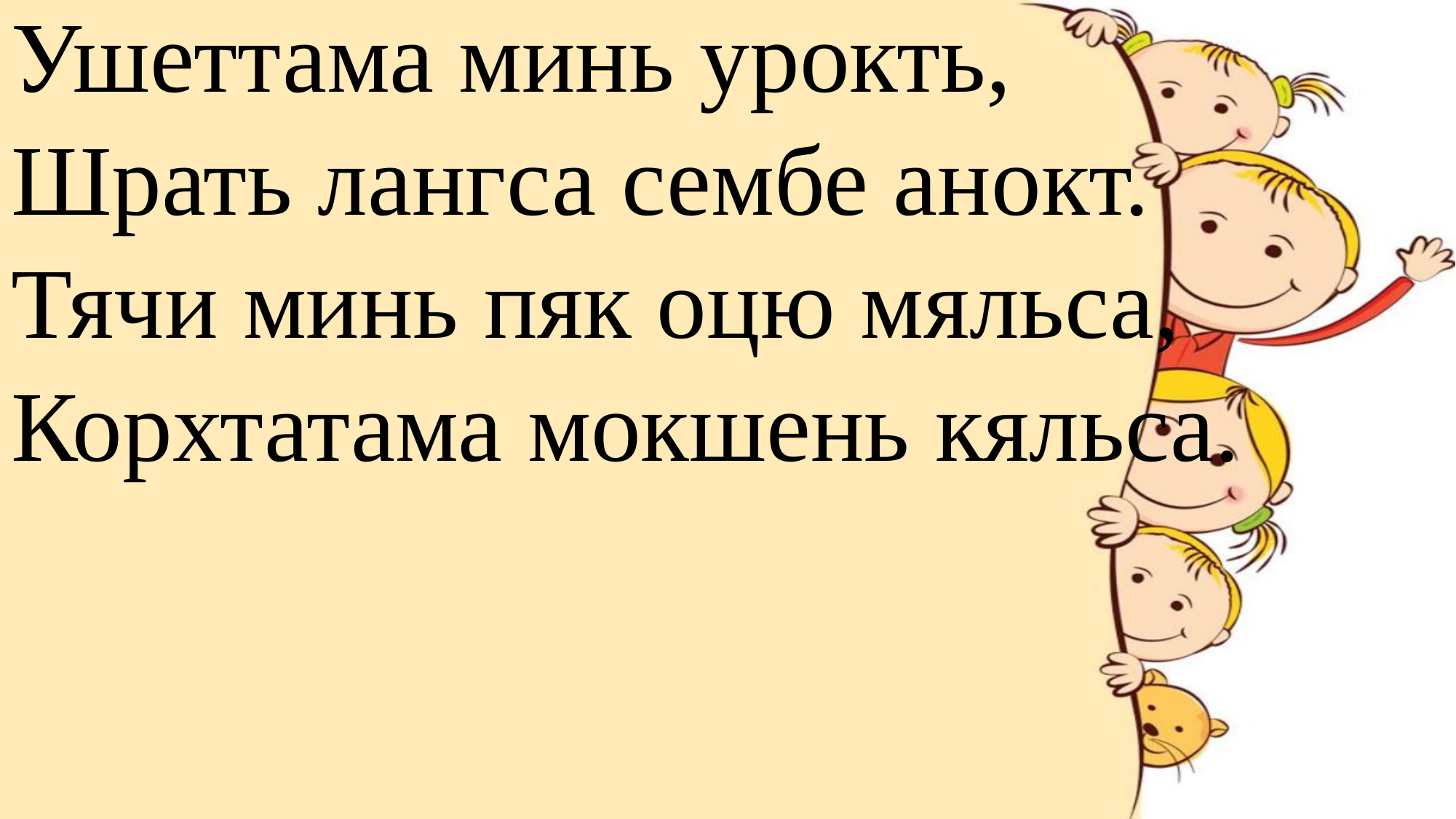

Ушеттама минь урокть,
Шрать лангса сембе анокт.
Тячи минь пяк оцю мяльса,
Корхтатама мокшень кяльса.

#